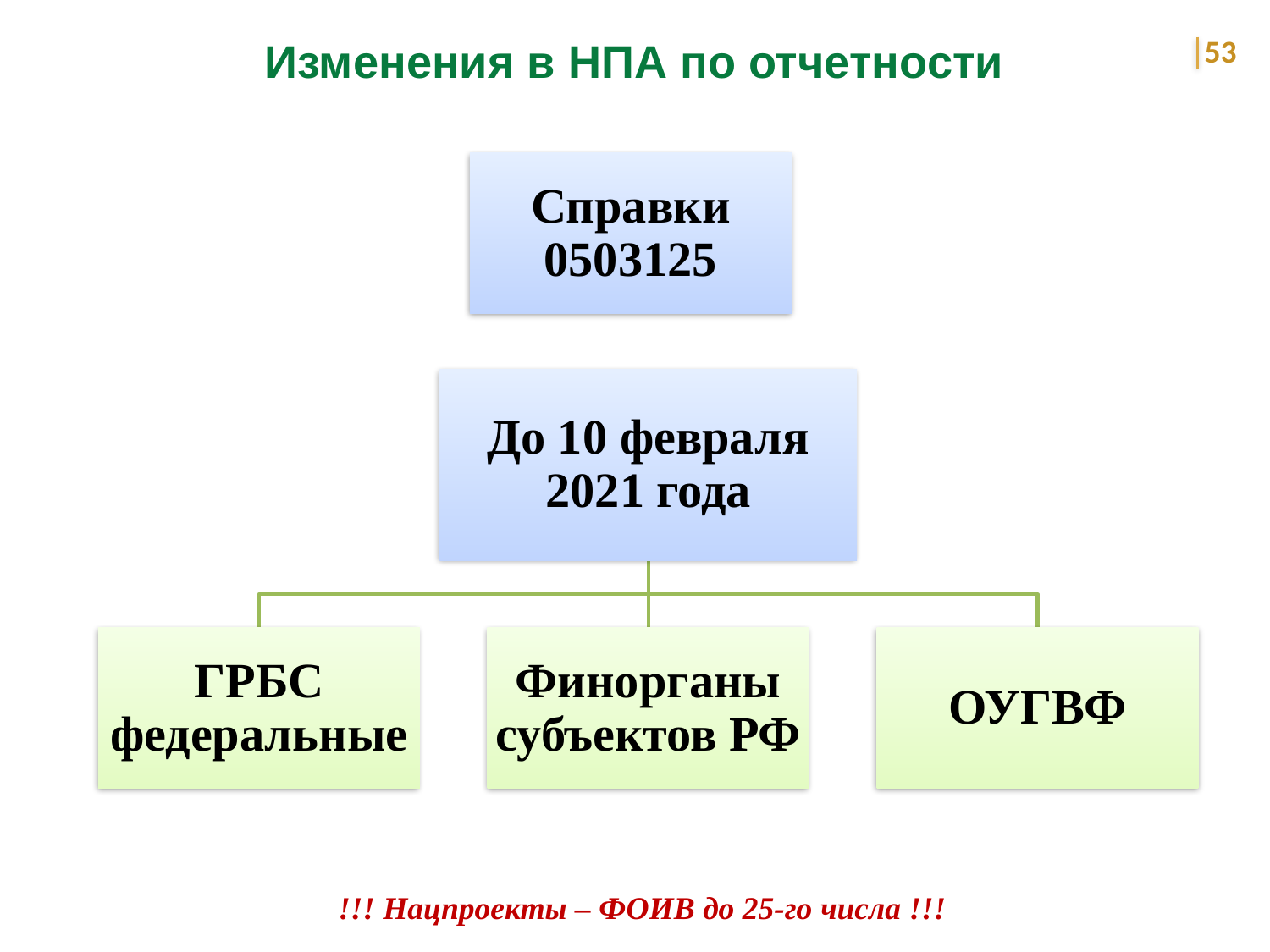

53
Изменения в НПА по отчетности
Справки 0503125
До 10 февраля 2021 года
ГРБС федеральные
Финорганы субъектов РФ
ОУГВФ
!!! Нацпроекты – ФОИВ до 25-го числа !!!